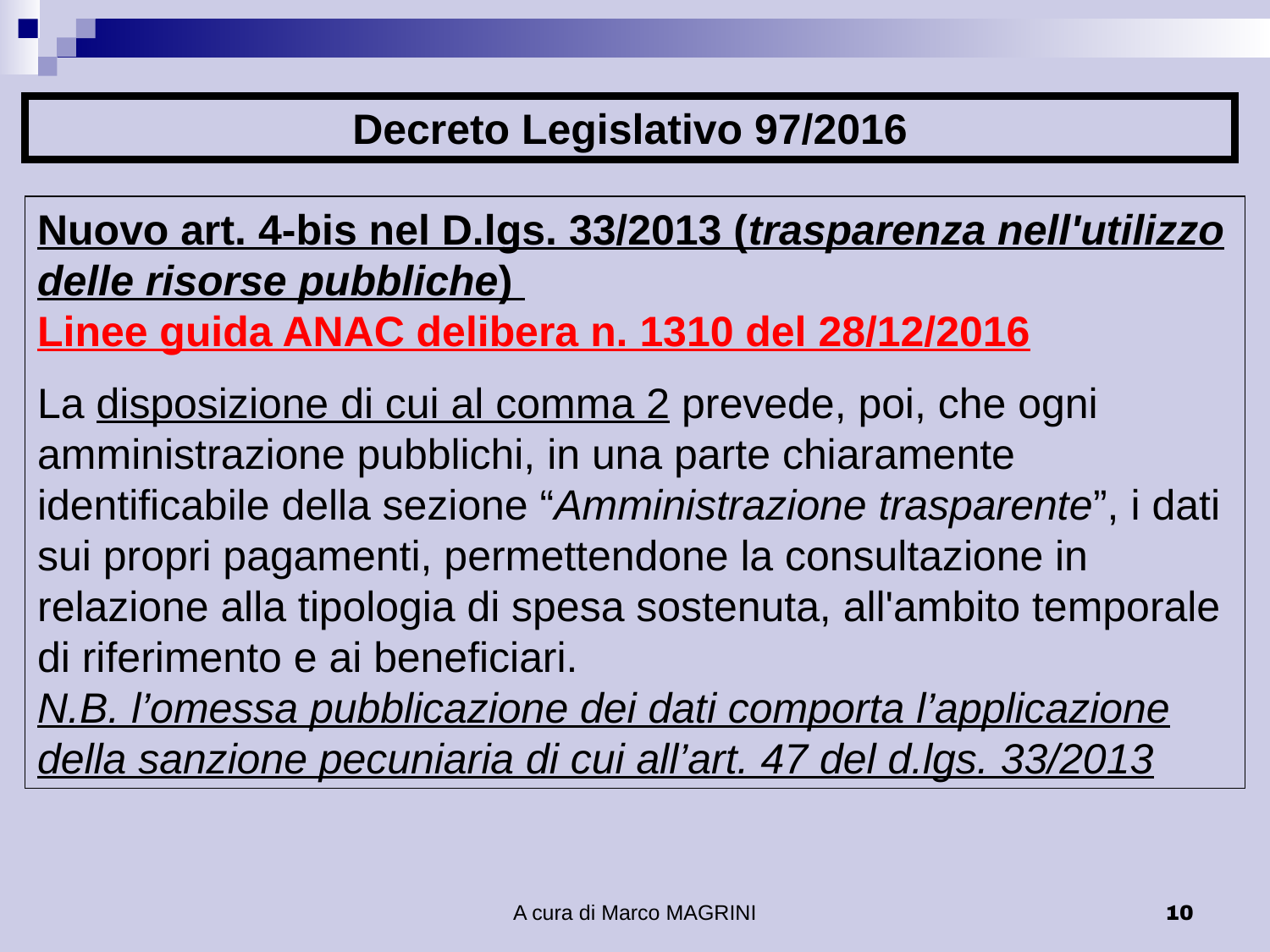

Decreto Legislativo 97/2016
Nuovo art. 4-bis nel D.lgs. 33/2013 (trasparenza nell'utilizzo delle risorse pubbliche)
Linee guida ANAC delibera n. 1310 del 28/12/2016

La disposizione di cui al comma 2 prevede, poi, che ogni amministrazione pubblichi, in una parte chiaramente identificabile della sezione “Amministrazione trasparente”, i dati sui propri pagamenti, permettendone la consultazione in relazione alla tipologia di spesa sostenuta, all'ambito temporale di riferimento e ai beneficiari.
N.B. l’omessa pubblicazione dei dati comporta l’applicazione della sanzione pecuniaria di cui all’art. 47 del d.lgs. 33/2013

A cura di Marco MAGRINI
10